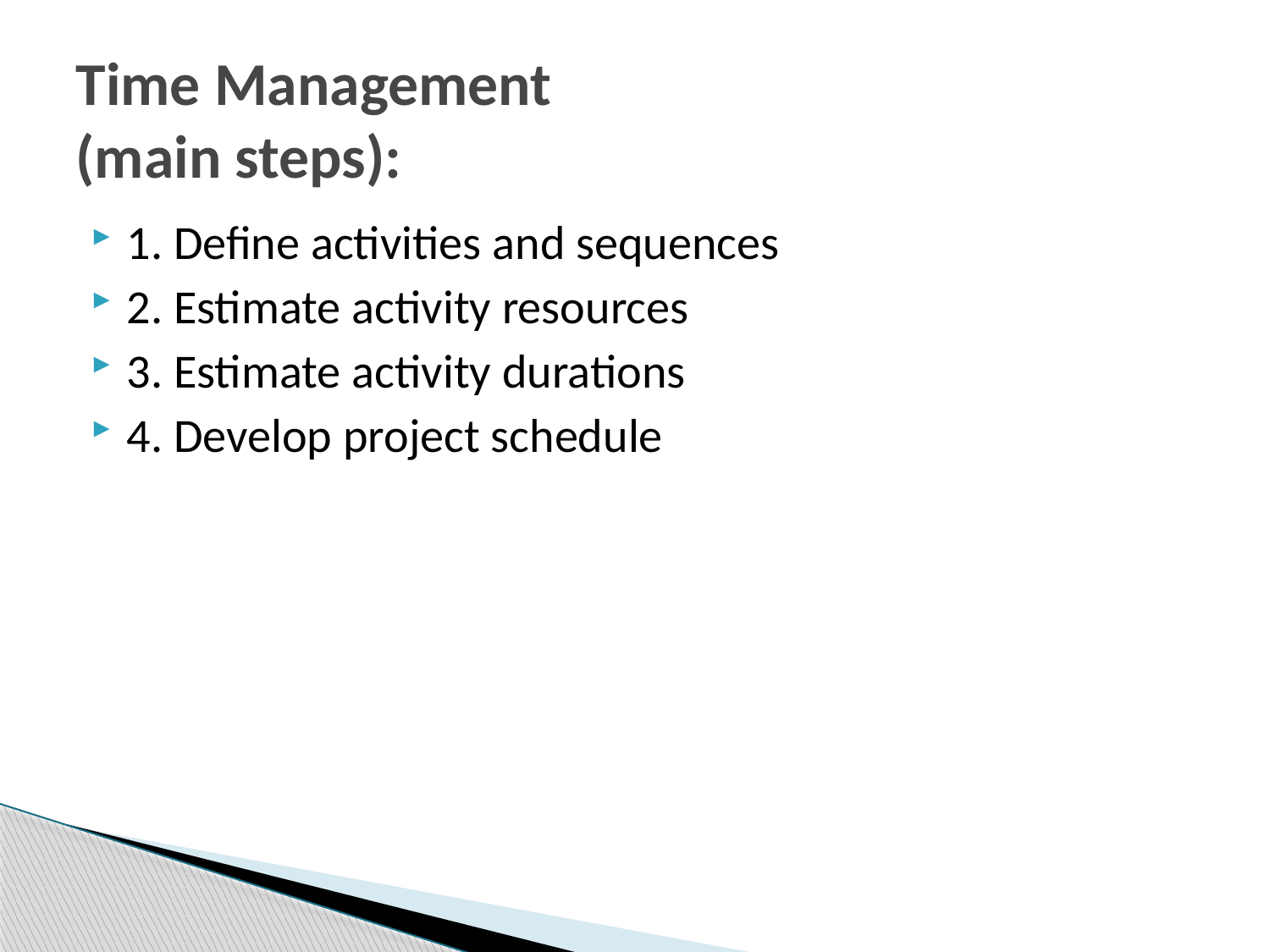

# Time Management (main steps):
1. Define activities and sequences
2. Estimate activity resources
3. Estimate activity durations
4. Develop project schedule